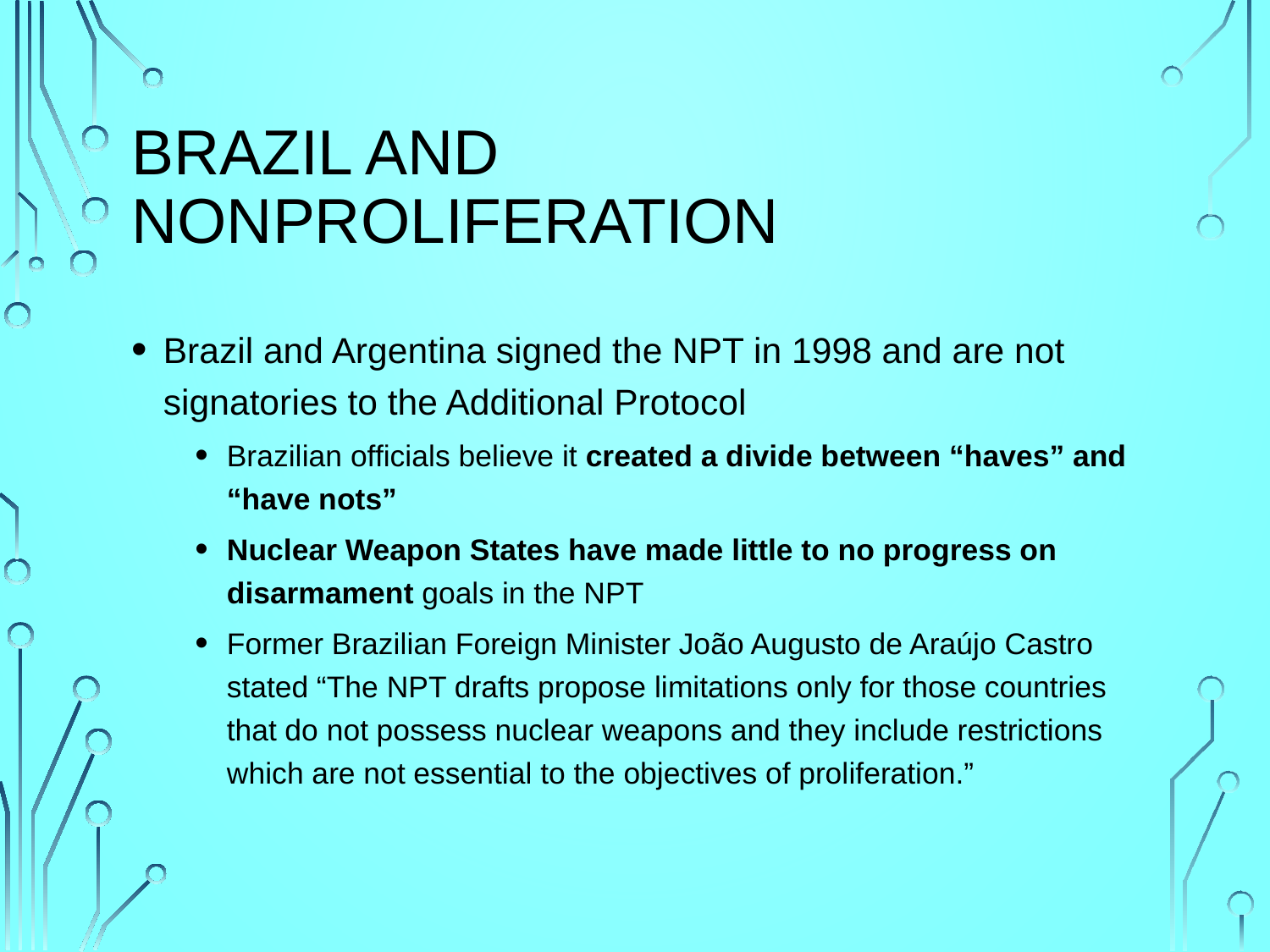

# Brazil and Nonproliferation
Brazil and Argentina signed the NPT in 1998 and are not signatories to the Additional Protocol
Brazilian officials believe it created a divide between “haves” and “have nots”
Nuclear Weapon States have made little to no progress on disarmament goals in the NPT
Former Brazilian Foreign Minister João Augusto de Araújo Castro stated “The NPT drafts propose limitations only for those countries that do not possess nuclear weapons and they include restrictions which are not essential to the objectives of proliferation.”